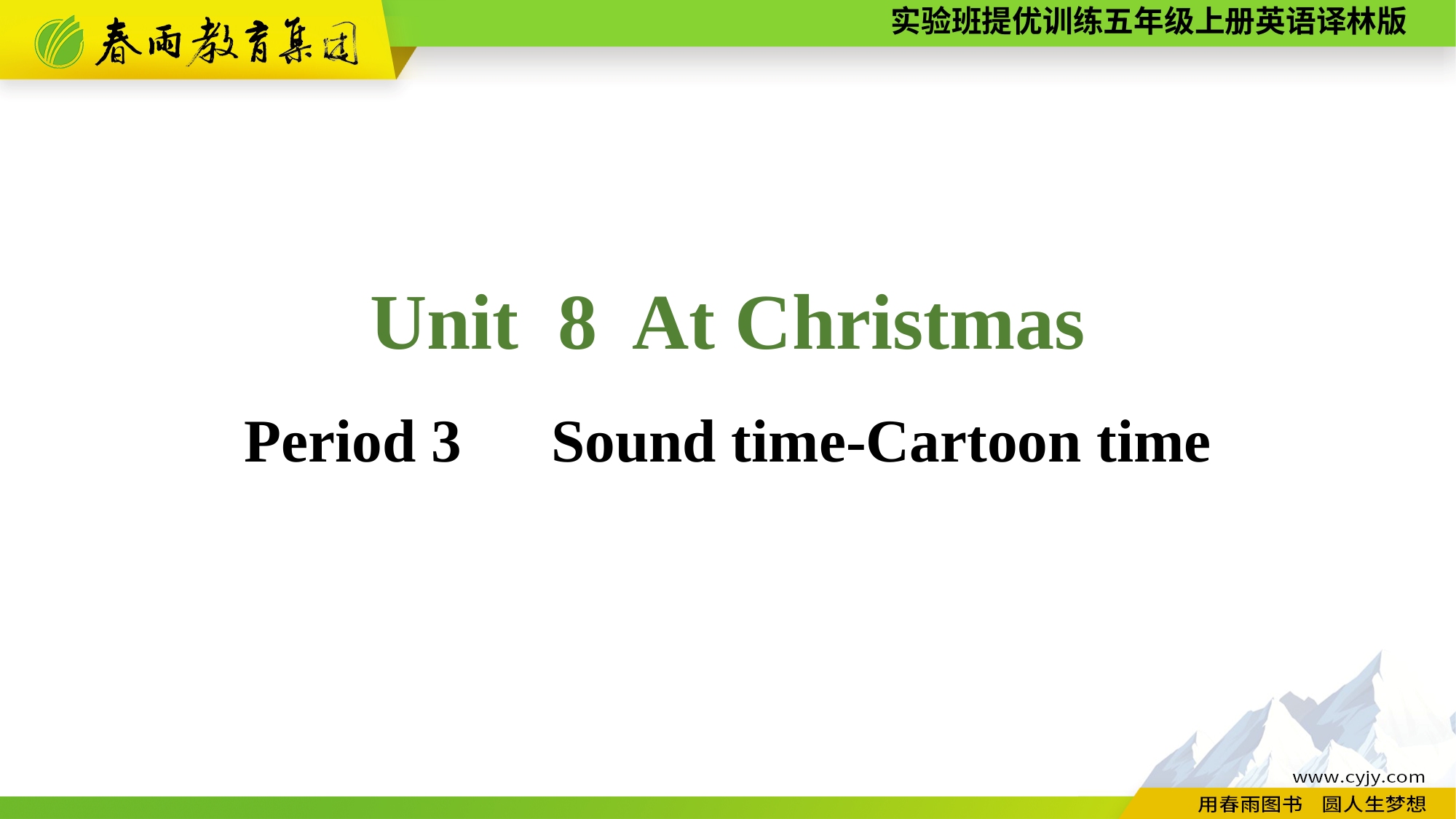

Unit  8  At Christmas
Period 3　Sound time-Cartoon time